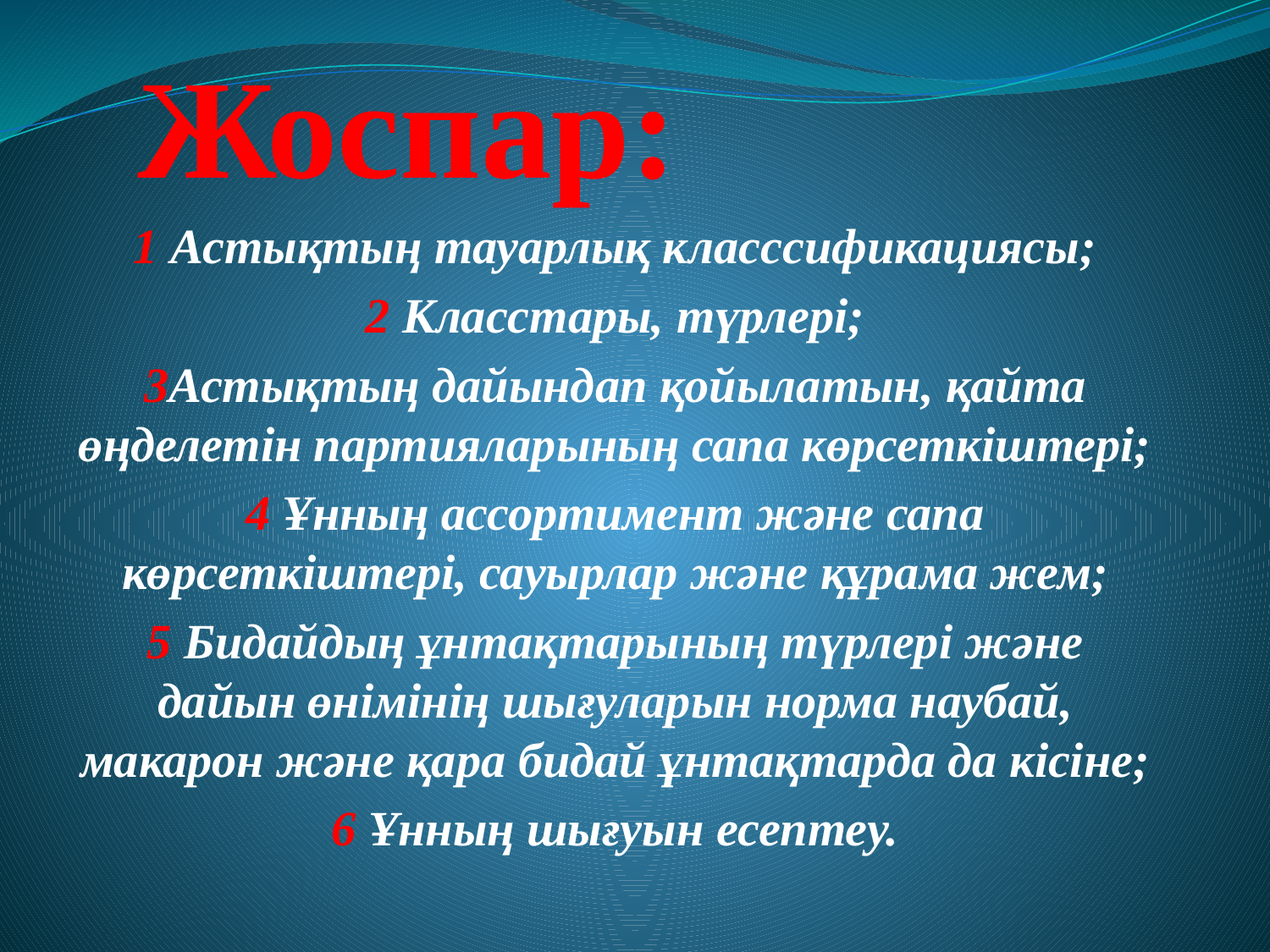

# Жоспар:
1 Астықтың тауарлық класссификациясы;
2 Класстары, түрлері;
3Астықтың дайындап қойылатын, қайта өңделетiн партияларының сапа көрсеткiштерi;
4 Ұнның ассортимент және сапа көрсеткiштерi, сауырлар және құрама жем;
5 Бидайдың ұнтақтарының түрлерi және дайын өнiмінiң шығуларын норма наубай, макарон және қара бидай ұнтақтарда да кiсiне;
6 Ұнның шығуын есептеу.